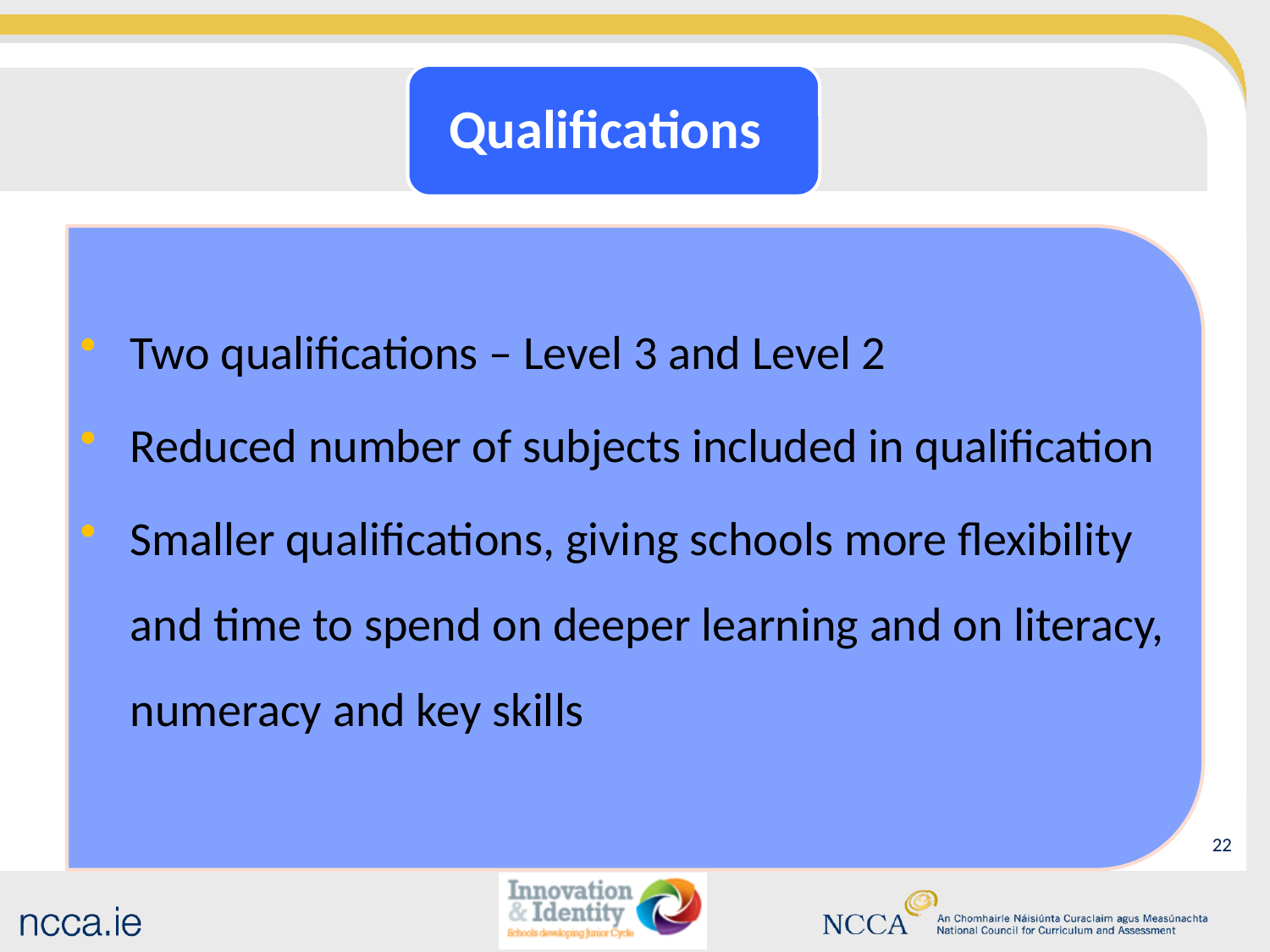

Qualifications

Two qualifications – Level 3 and Level 2
Reduced number of subjects included in qualification
Smaller qualifications, giving schools more flexibility and time to spend on deeper learning and on literacy, numeracy and key skills
22